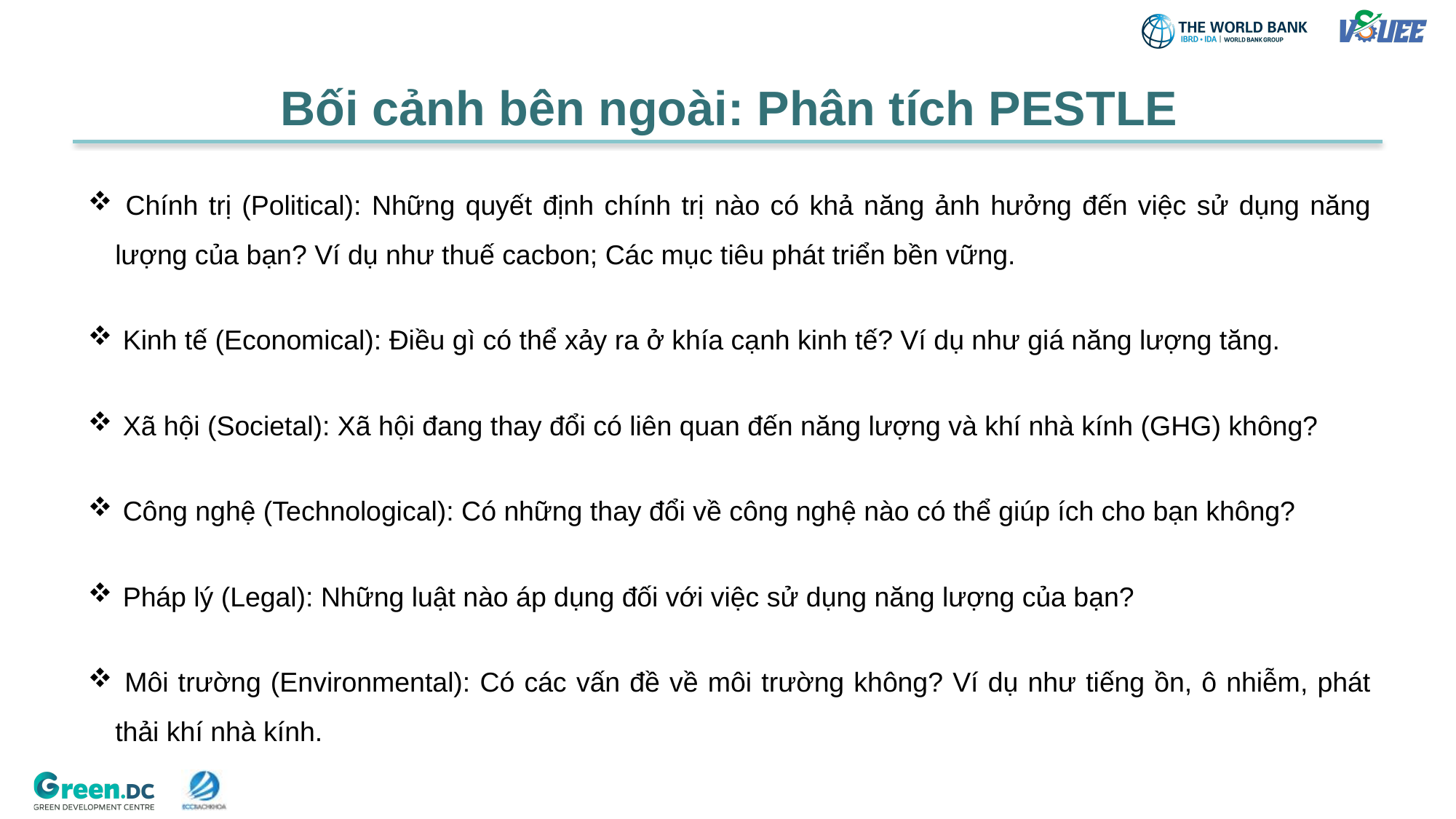

Bối cảnh bên ngoài: Phân tích PESTLE
 Chính trị (Political): Những quyết định chính trị nào có khả năng ảnh hưởng đến việc sử dụng năng lượng của bạn? Ví dụ như thuế cacbon; Các mục tiêu phát triển bền vững.
 Kinh tế (Economical): Điều gì có thể xảy ra ở khía cạnh kinh tế? Ví dụ như giá năng lượng tăng.
 Xã hội (Societal): Xã hội đang thay đổi có liên quan đến năng lượng và khí nhà kính (GHG) không?
 Công nghệ (Technological): Có những thay đổi về công nghệ nào có thể giúp ích cho bạn không?
 Pháp lý (Legal): Những luật nào áp dụng đối với việc sử dụng năng lượng của bạn?
 Môi trường (Environmental): Có các vấn đề về môi trường không? Ví dụ như tiếng ồn, ô nhiễm, phát thải khí nhà kính.